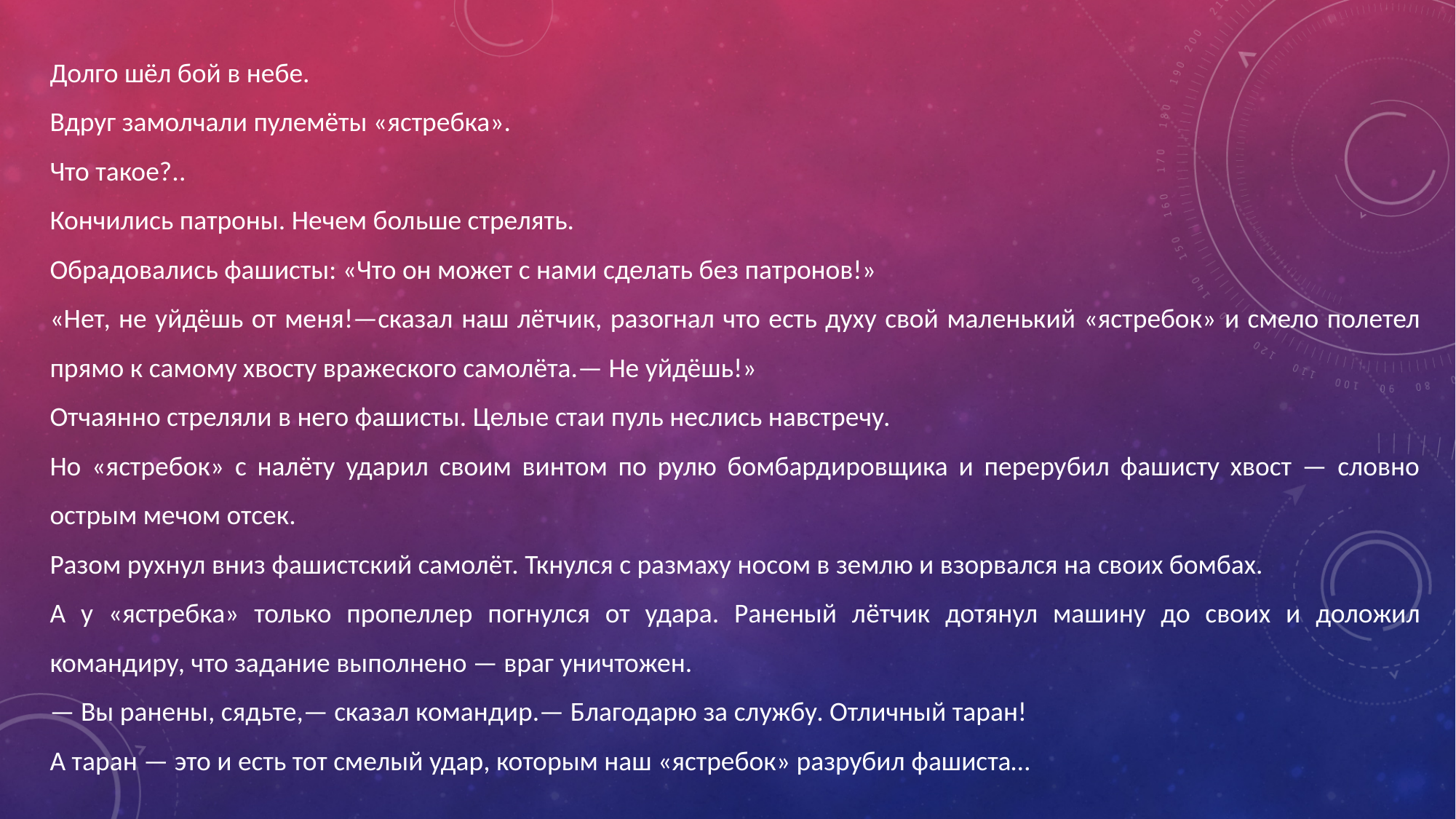

Долго шёл бой в небе.
Вдруг замолчали пулемёты «ястребка».
Что такое?..
Кончились патроны. Нечем больше стрелять.
Обрадовались фашисты: «Что он может с нами сделать без патронов!»
«Нет, не уйдёшь от меня!—сказал наш лётчик, разогнал что есть духу свой маленький «ястребок» и смело полетел прямо к самому хвосту вражеского самолёта.— Не уйдёшь!»
Отчаянно стреляли в него фашисты. Целые стаи пуль неслись навстречу.
Но «ястребок» с налёту ударил своим винтом по рулю бомбардировщика и перерубил фашисту хвост — словно острым мечом отсек.
Разом рухнул вниз фашистский самолёт. Ткнулся с размаху носом в землю и взорвался на своих бомбах.
А у «ястребка» только пропеллер погнулся от удара. Раненый лётчик дотянул машину до своих и доложил командиру, что задание выполнено — враг уничтожен.
— Вы ранены, сядьте,— сказал командир.— Благодарю за службу. Отличный таран!
А таран — это и есть тот смелый удар, которым наш «ястребок» разрубил фашиста…